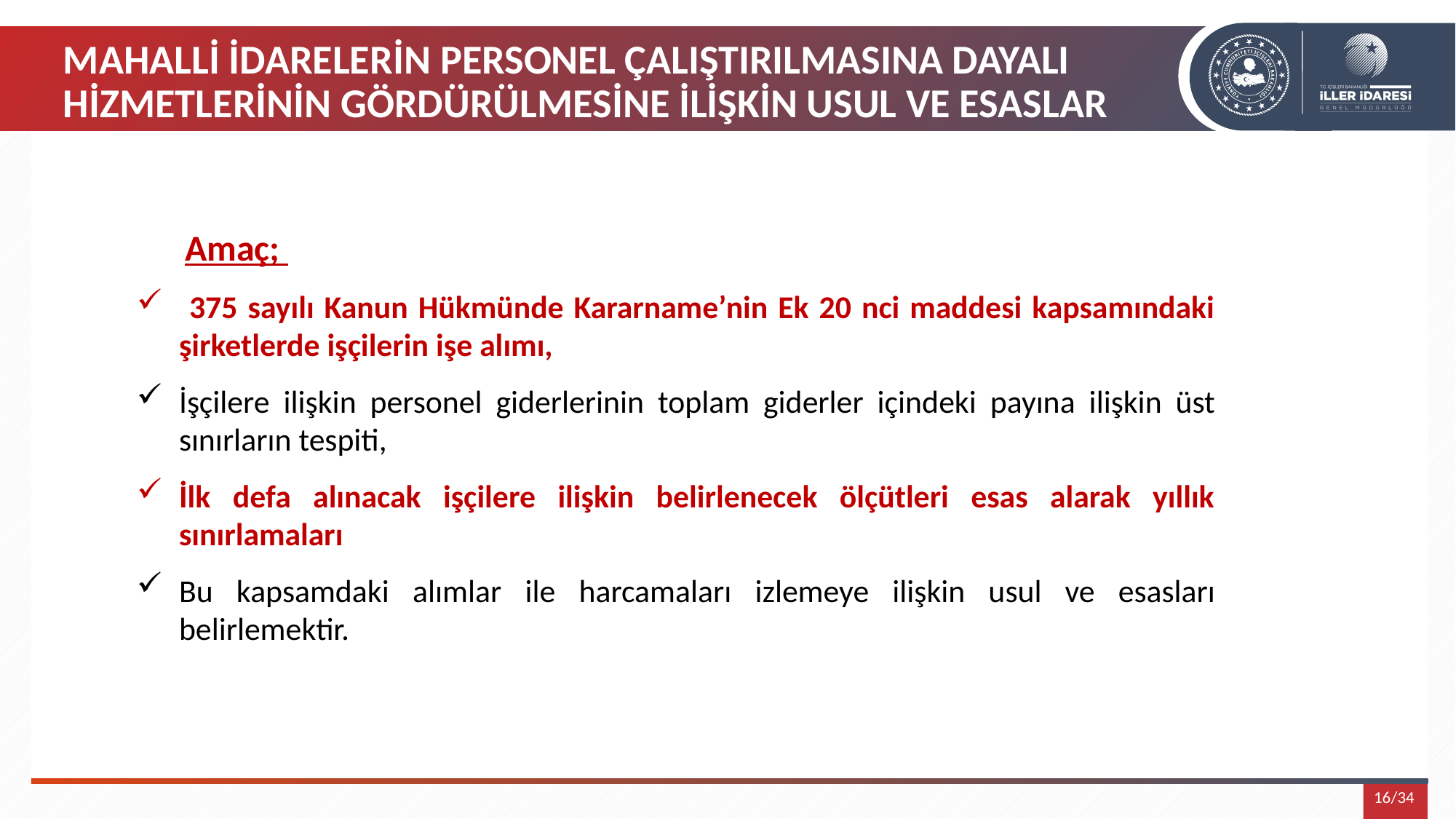

MAHALLİ İDARELERİN PERSONEL ÇALIŞTIRILMASINA DAYALI
HİZMETLERİNİN GÖRDÜRÜLMESİNE İLİŞKİN USUL VE ESASLAR
Amaç;
 375 sayılı Kanun Hükmünde Kararname’nin Ek 20 nci maddesi kapsamındaki şirketlerde işçilerin işe alımı,
İşçilere ilişkin personel giderlerinin toplam giderler içindeki payına ilişkin üst sınırların tespiti,
İlk defa alınacak işçilere ilişkin belirlenecek ölçütleri esas alarak yıllık sınırlamaları
Bu kapsamdaki alımlar ile harcamaları izlemeye ilişkin usul ve esasları belirlemektir.